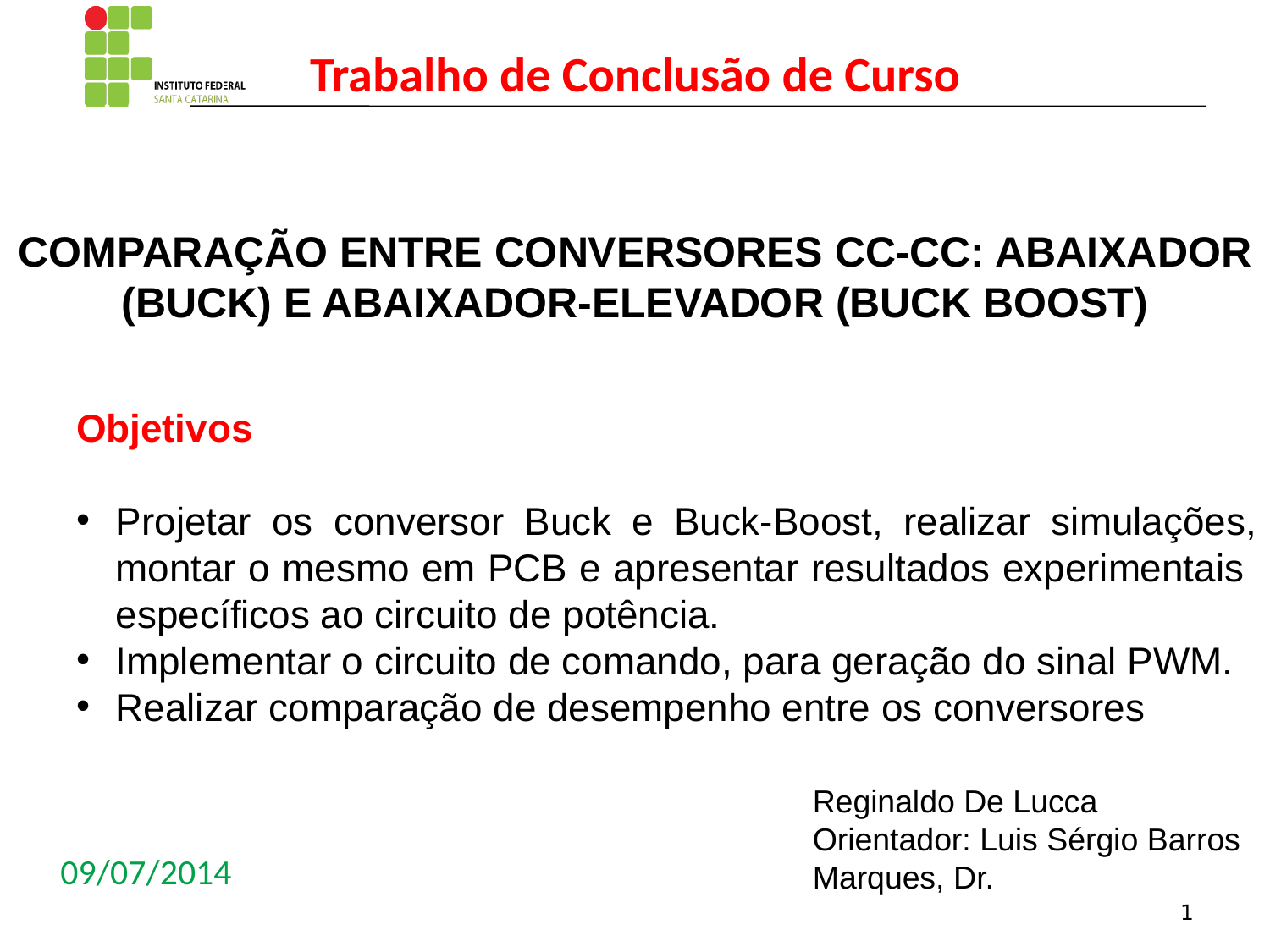

Trabalho de Conclusão de Curso
COMPARAÇÃO ENTRE CONVERSORES CC-CC: ABAIXADOR (BUCK) E ABAIXADOR-ELEVADOR (BUCK BOOST)
Objetivos

Projetar os conversor Buck e Buck-Boost, realizar simulações, montar o mesmo em PCB e apresentar resultados experimentais  específicos ao circuito de potência.
Implementar o circuito de comando, para geração do sinal PWM.
Realizar comparação de desempenho entre os conversores.
Reginaldo De Lucca
Orientador: Luis Sérgio Barros Marques, Dr..
09/07/2014

1